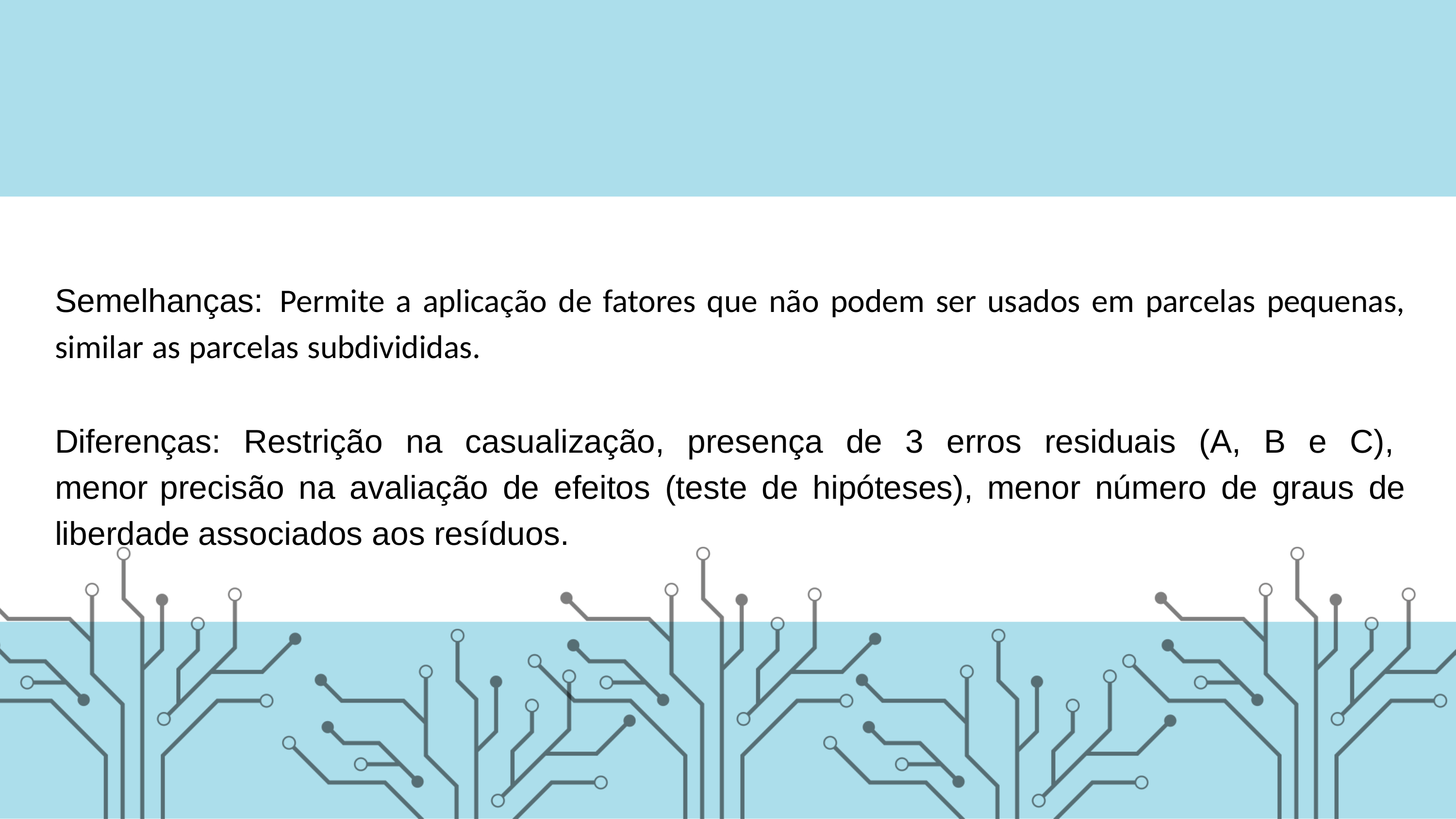

Semelhanças:  Permite a aplicação de fatores que não podem ser usados em parcelas pequenas, similar as parcelas subdivididas.

Diferenças:  Restrição  na  casualização,  presença  de  3  erros  residuais  (A,  B  e  C),  menor precisão na avaliação de efeitos (teste de hipóteses), menor número de graus de liberdade associados aos resíduos.